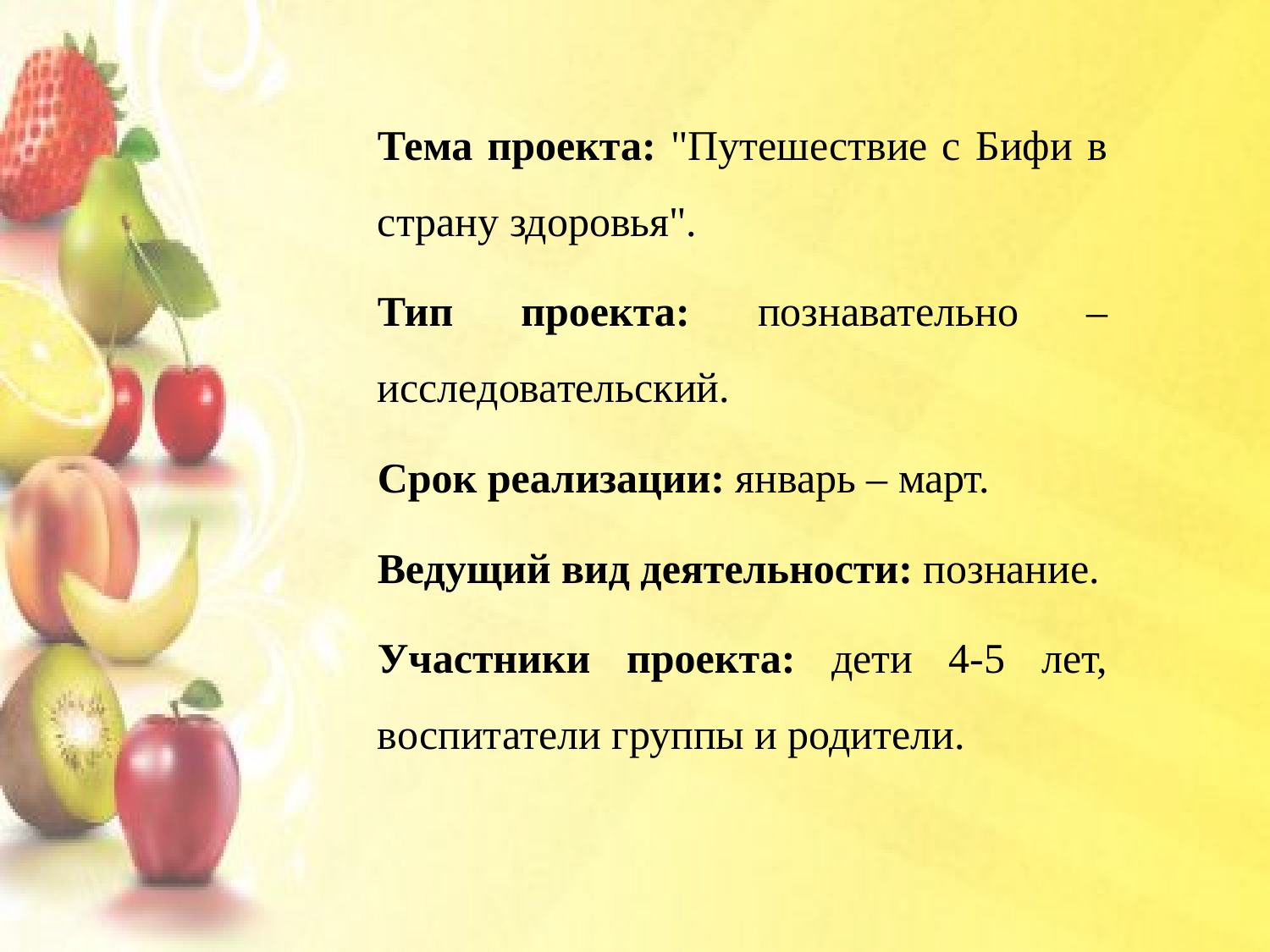

Тема проекта: "Путешествие с Бифи в страну здоровья".
Тип проекта: познавательно – исследовательский.
Срок реализации: январь – март.
Ведущий вид деятельности: познание.
Участники проекта: дети 4-5 лет, воспитатели группы и родители.